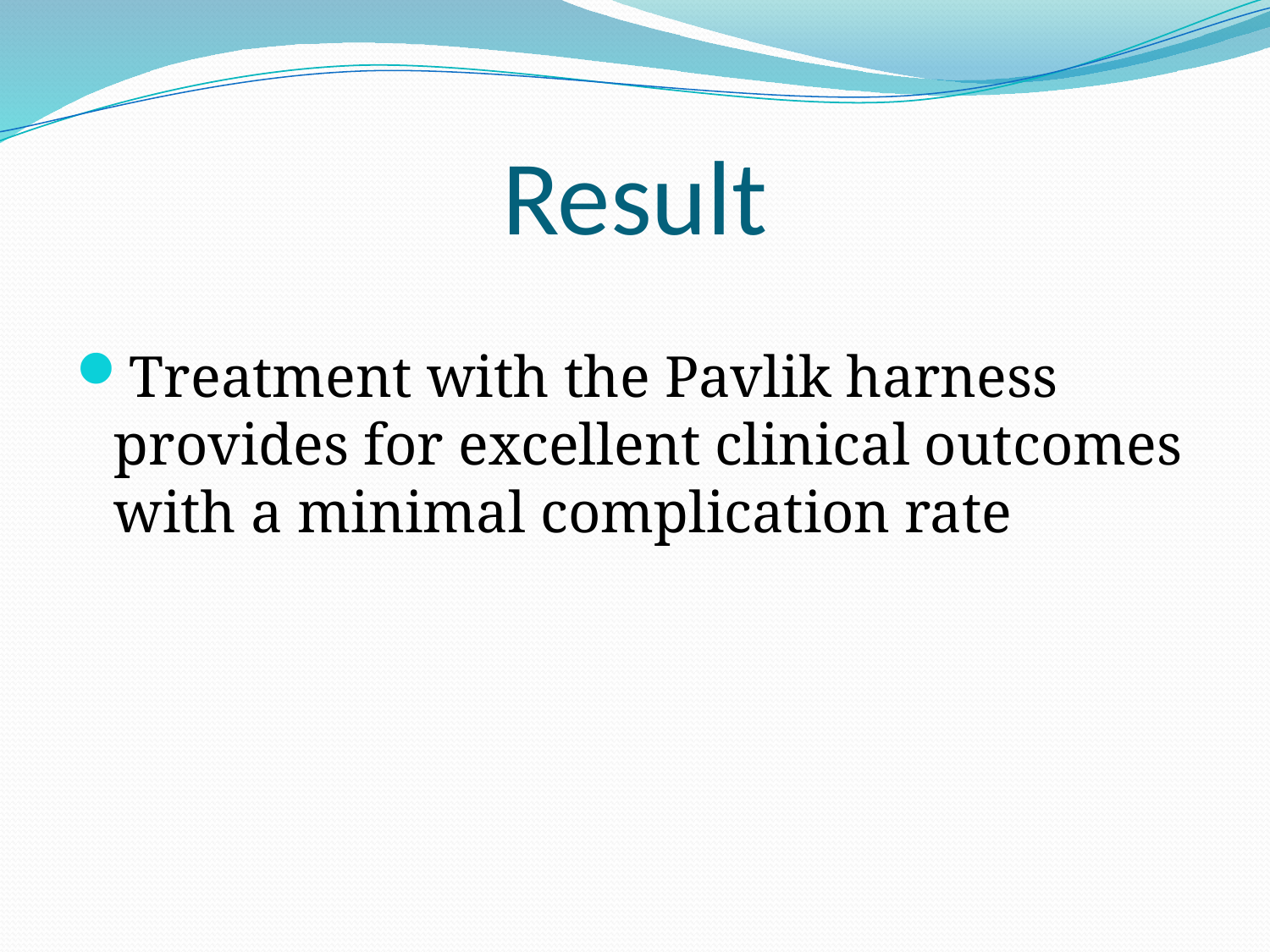

# Result

Treatment with the Pavlik harness provides for excellent clinical outcomes with a minimal complication rate